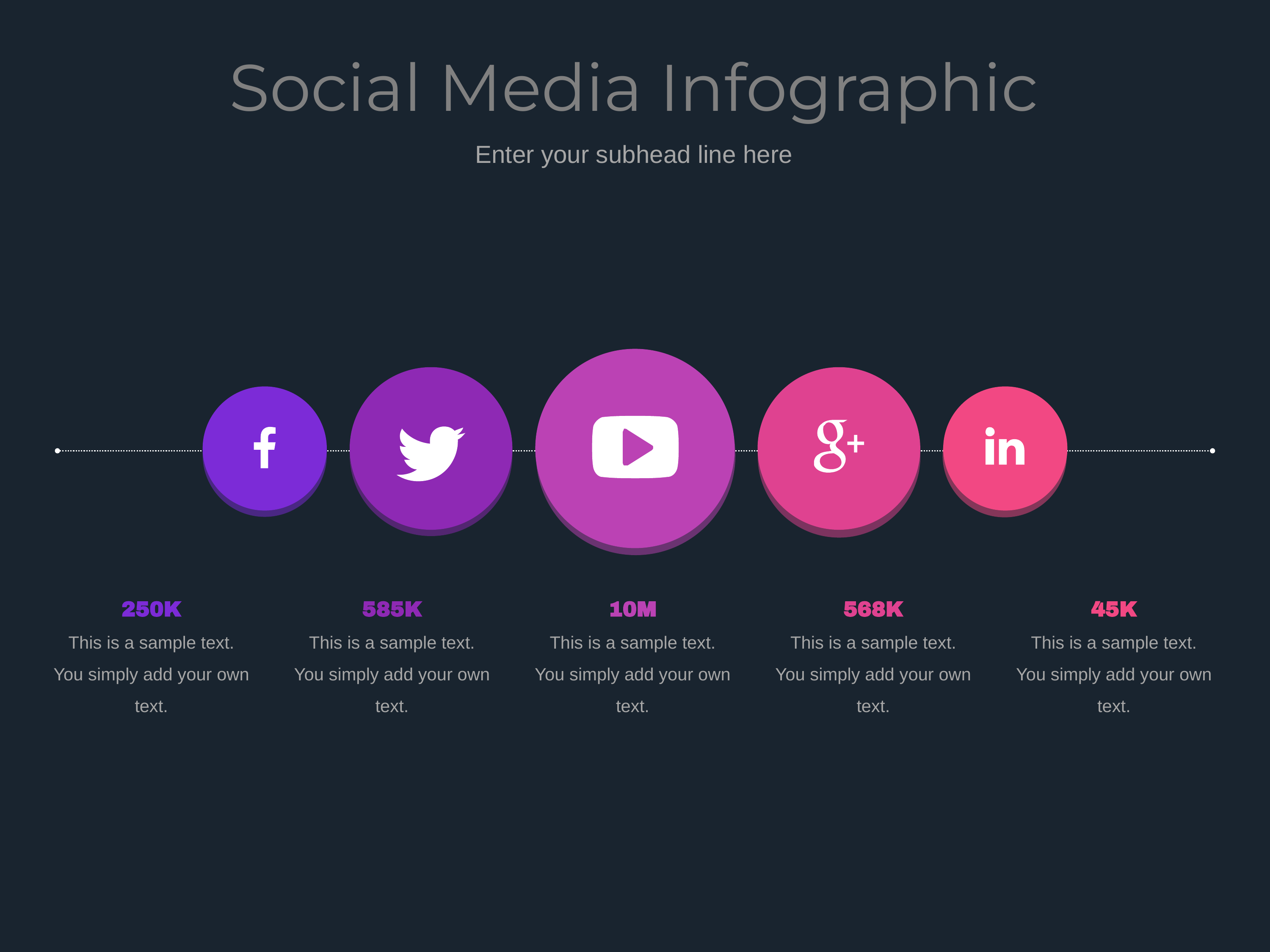

# Social Media Infographic
Enter your subhead line here

250K
This is a sample text. You simply add your own text.
585K
This is a sample text. You simply add your own text.
10M
This is a sample text. You simply add your own text.
568K
This is a sample text. You simply add your own text.
45K
This is a sample text. You simply add your own text.